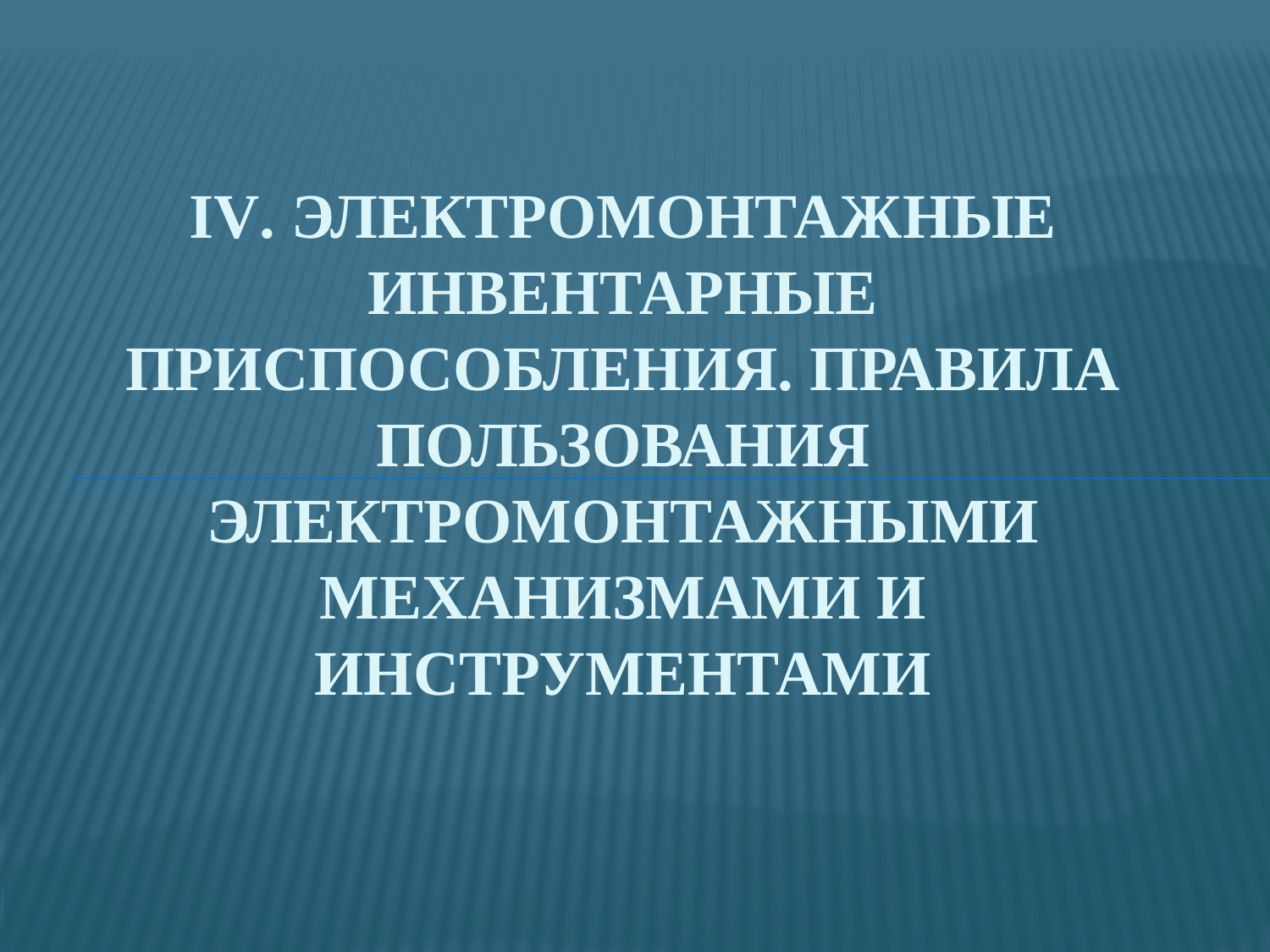

# IV. Электромонтажные инвентарные приспособления. Правила пользования электромонтажными механизмами и инструментами